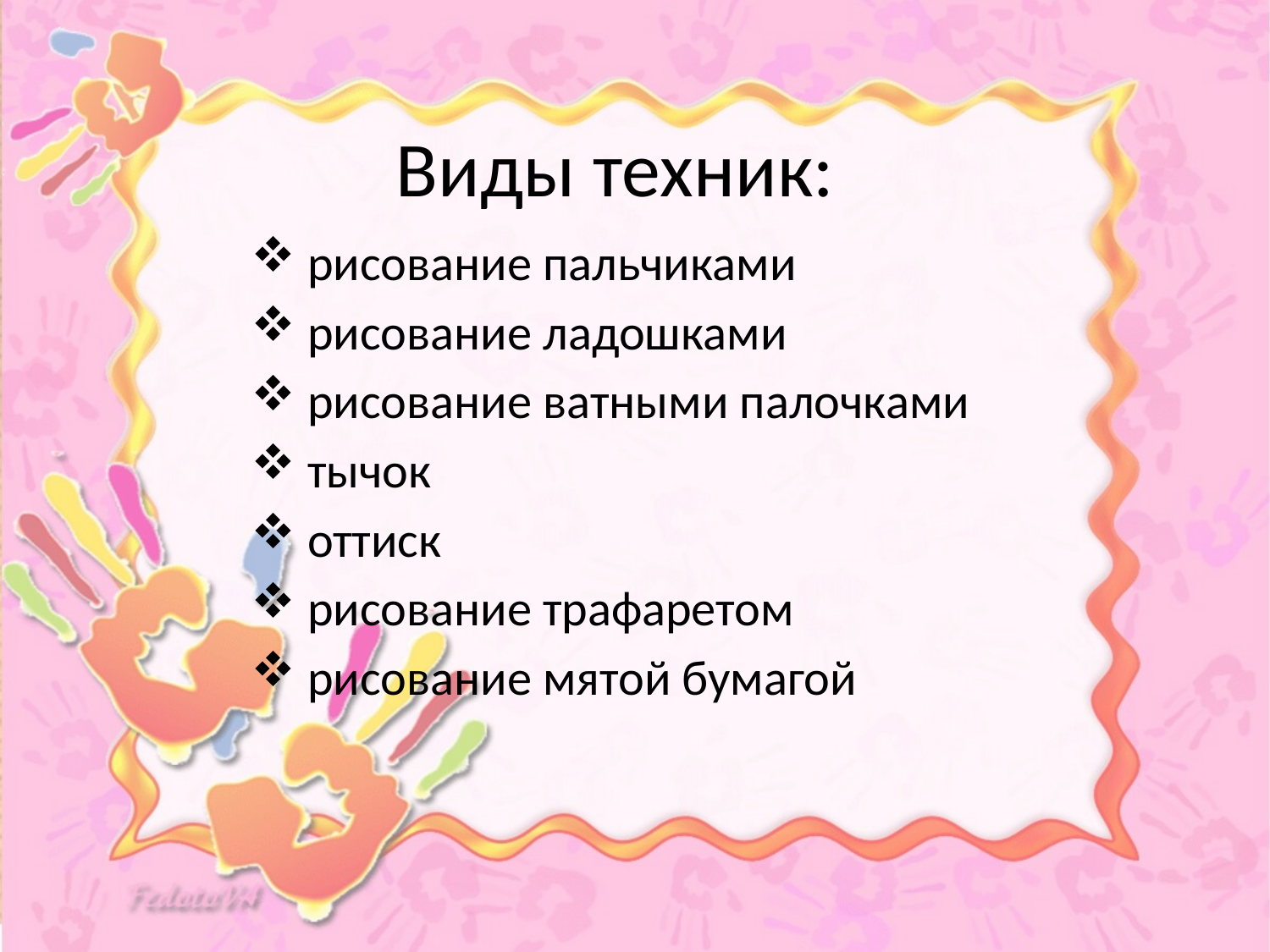

# Виды техник:
 рисование пальчиками
 рисование ладошками
 рисование ватными палочками
 тычок
 оттиск
 рисование трафаретом
 рисование мятой бумагой